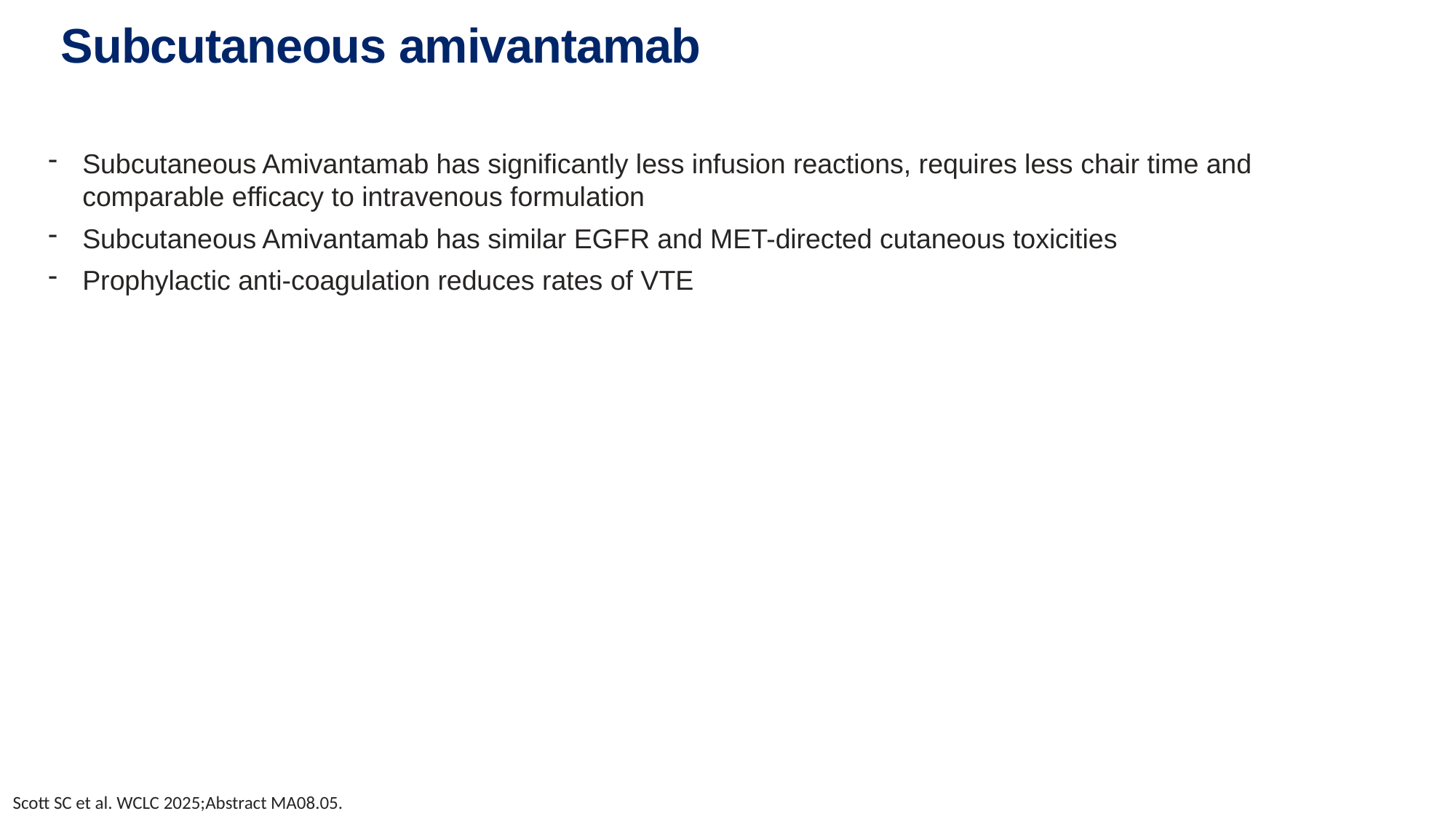

# Subcutaneous amivantamab
Subcutaneous Amivantamab has significantly less infusion reactions, requires less chair time and comparable efficacy to intravenous formulation
Subcutaneous Amivantamab has similar EGFR and MET-directed cutaneous toxicities
Prophylactic anti-coagulation reduces rates of VTE

Scott SC et al. WCLC 2025;Abstract MA08.05.